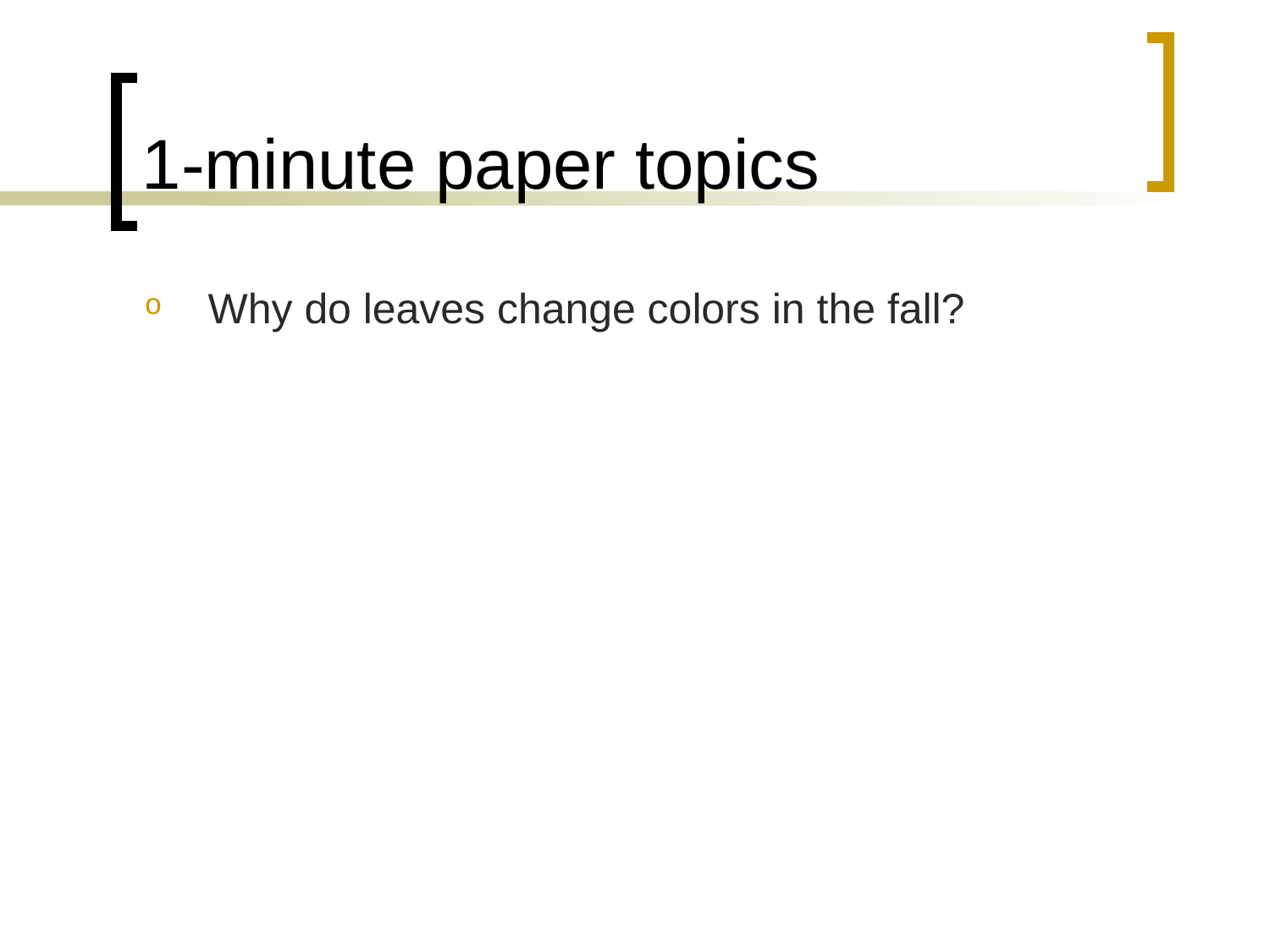

# 1-minute paper topics
Why do leaves change colors in the fall?